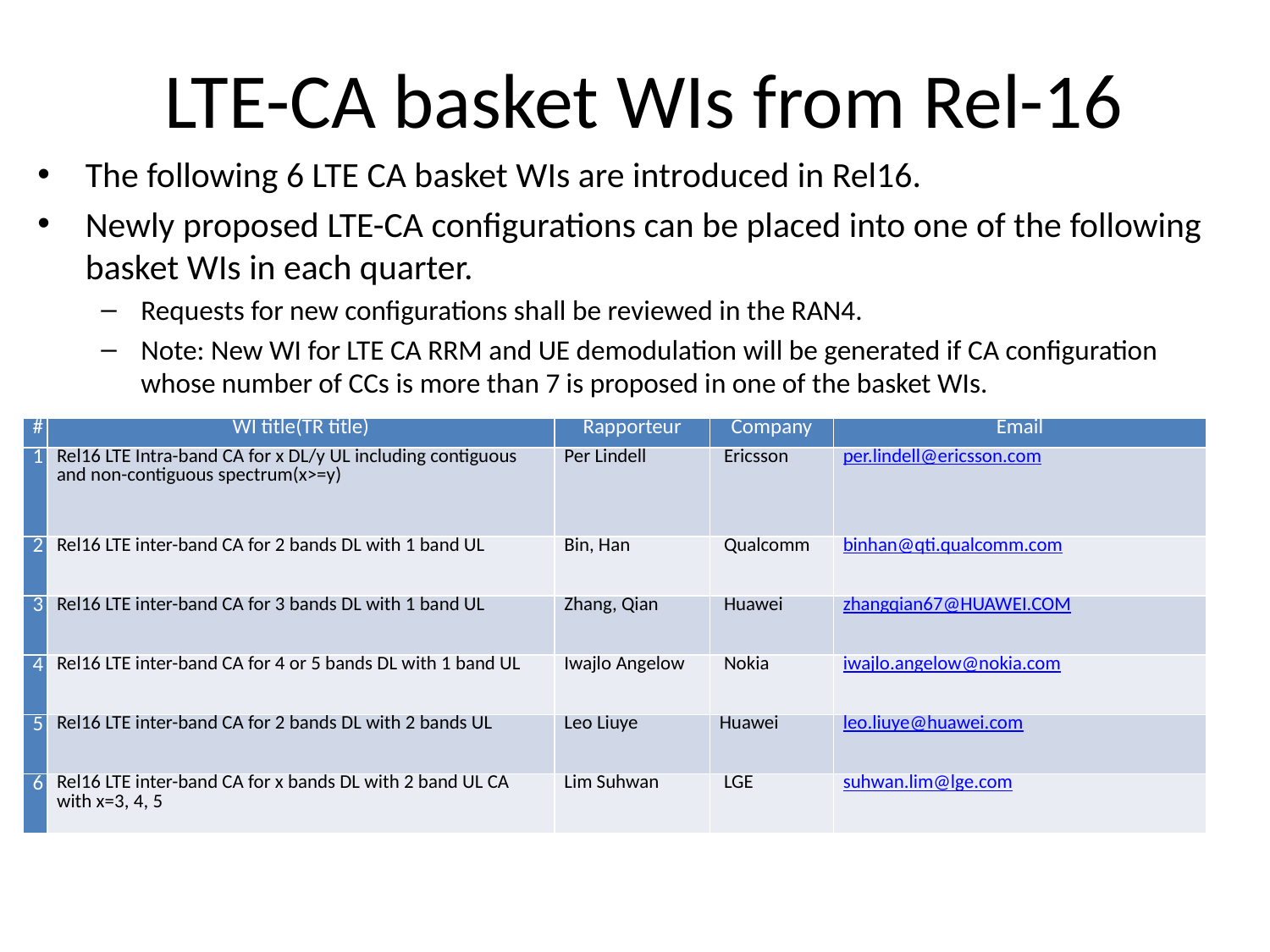

# LTE-CA basket WIs from Rel-16
The following 6 LTE CA basket WIs are introduced in Rel16.
Newly proposed LTE-CA configurations can be placed into one of the following basket WIs in each quarter.
Requests for new configurations shall be reviewed in the RAN4.
Note: New WI for LTE CA RRM and UE demodulation will be generated if CA configuration whose number of CCs is more than 7 is proposed in one of the basket WIs.
| # | WI title(TR title) | Rapporteur | Company | Email |
| --- | --- | --- | --- | --- |
| 1 | Rel16 LTE Intra-band CA for x DL/y UL including contiguous and non-contiguous spectrum(x>=y) | Per Lindell | Ericsson | per.lindell@ericsson.com |
| 2 | Rel16 LTE inter-band CA for 2 bands DL with 1 band UL | Bin, Han | Qualcomm | binhan@qti.qualcomm.com |
| 3 | Rel16 LTE inter-band CA for 3 bands DL with 1 band UL | Zhang, Qian | Huawei | zhangqian67@HUAWEI.COM |
| 4 | Rel16 LTE inter-band CA for 4 or 5 bands DL with 1 band UL | Iwajlo Angelow | Nokia | iwajlo.angelow@nokia.com |
| 5 | Rel16 LTE inter-band CA for 2 bands DL with 2 bands UL | Leo Liuye | Huawei | leo.liuye@huawei.com |
| 6 | Rel16 LTE inter-band CA for x bands DL with 2 band UL CA with x=3, 4, 5 | Lim Suhwan | LGE | suhwan.lim@lge.com |